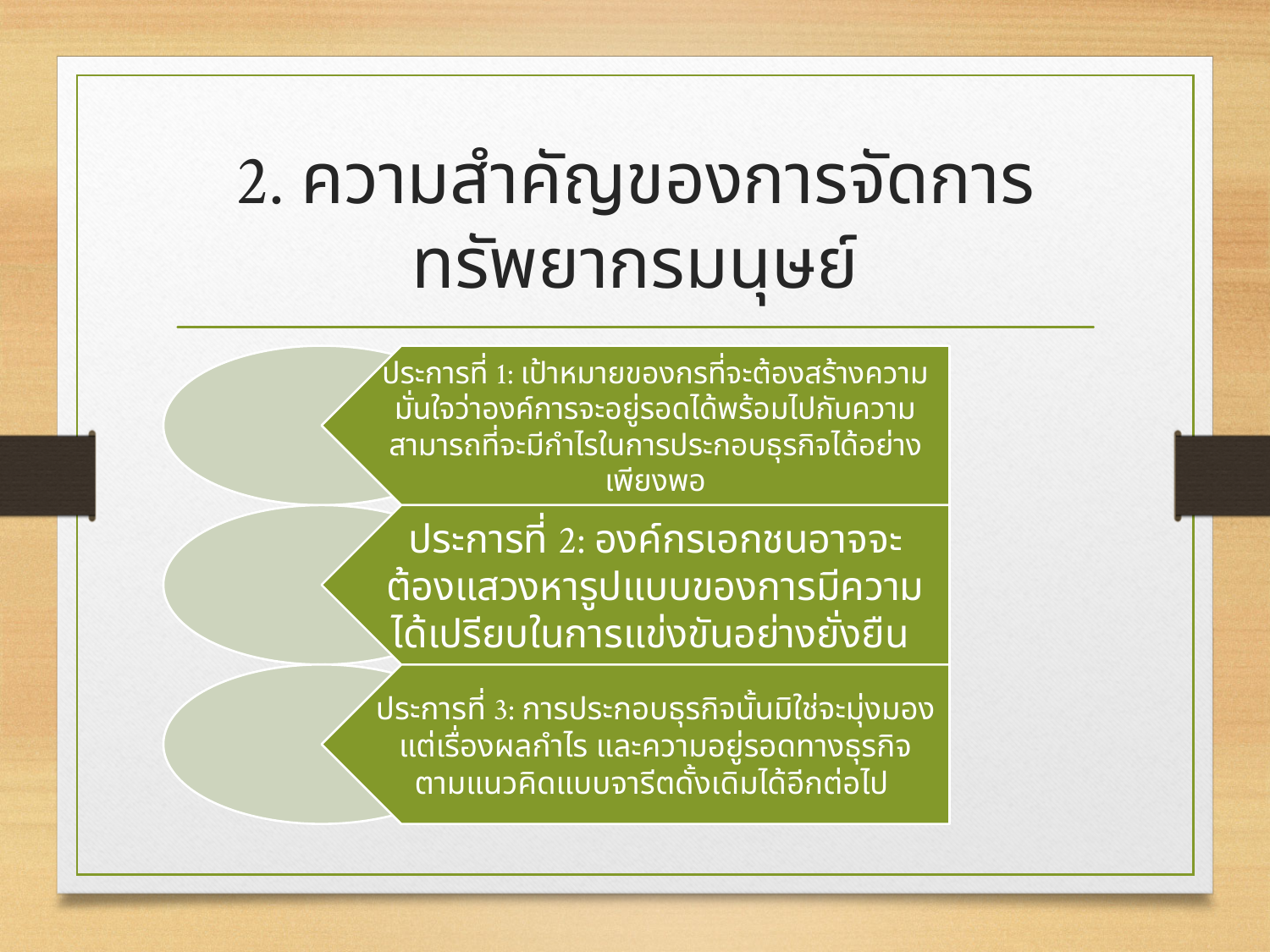

# 2. ความสำคัญของการจัดการทรัพยากรมนุษย์